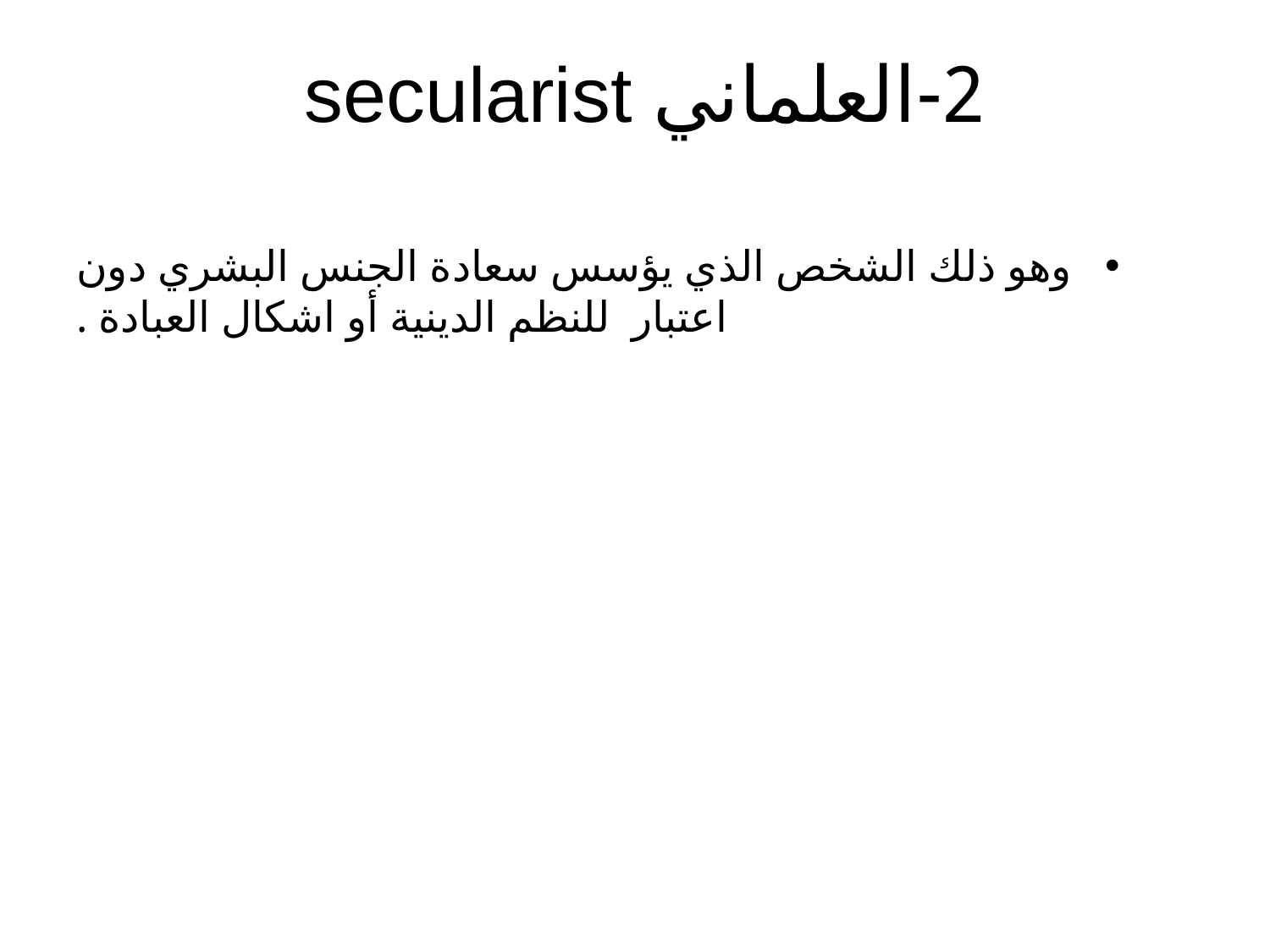

# 2-العلماني secularist
وهو ذلك الشخص الذي يؤسس سعادة الجنس البشري دون اعتبار  للنظم الدينية أو اشكال العبادة .